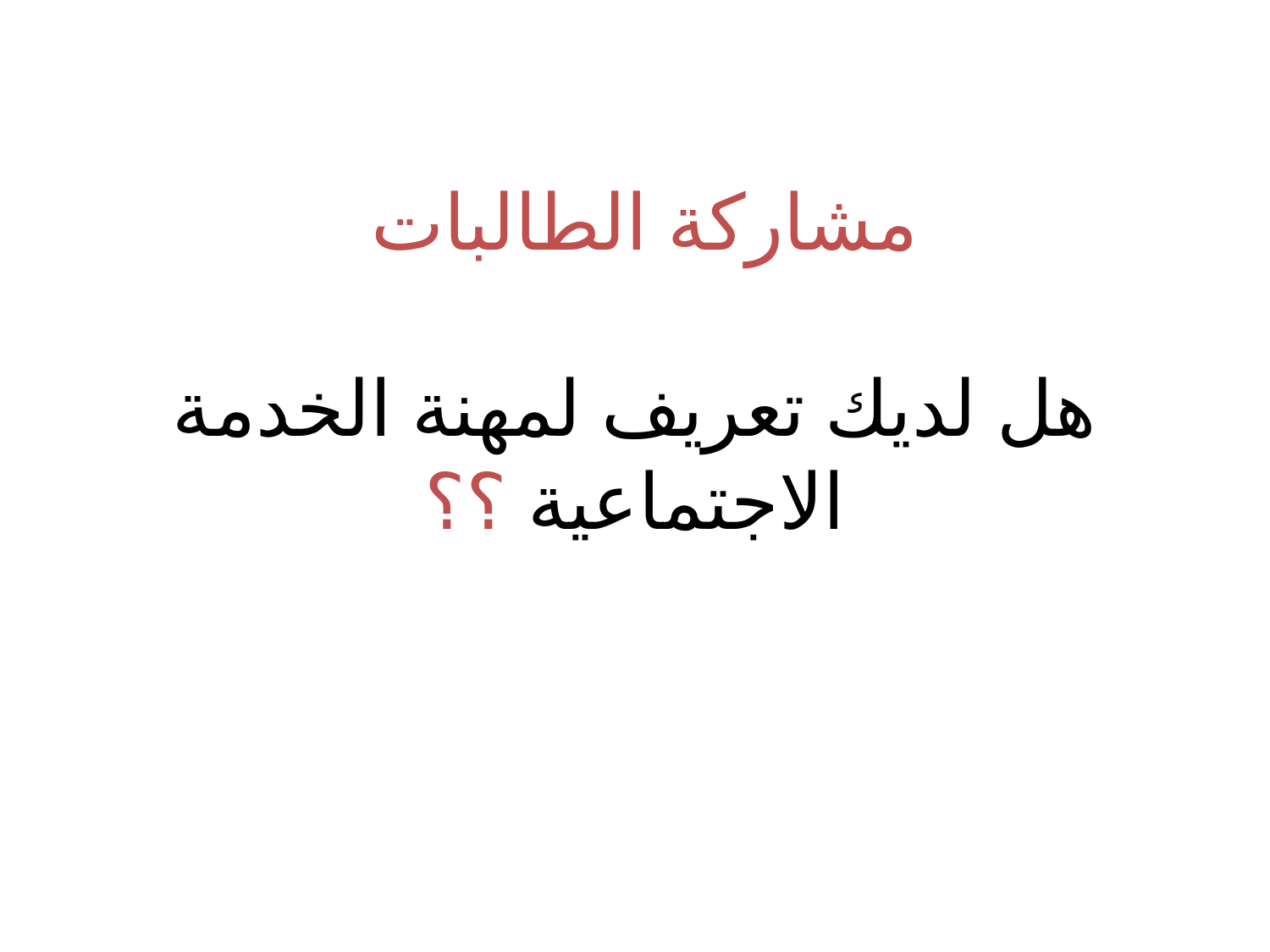

# مشاركة الطالبات هل لديك تعريف لمهنة الخدمة الاجتماعية ؟؟